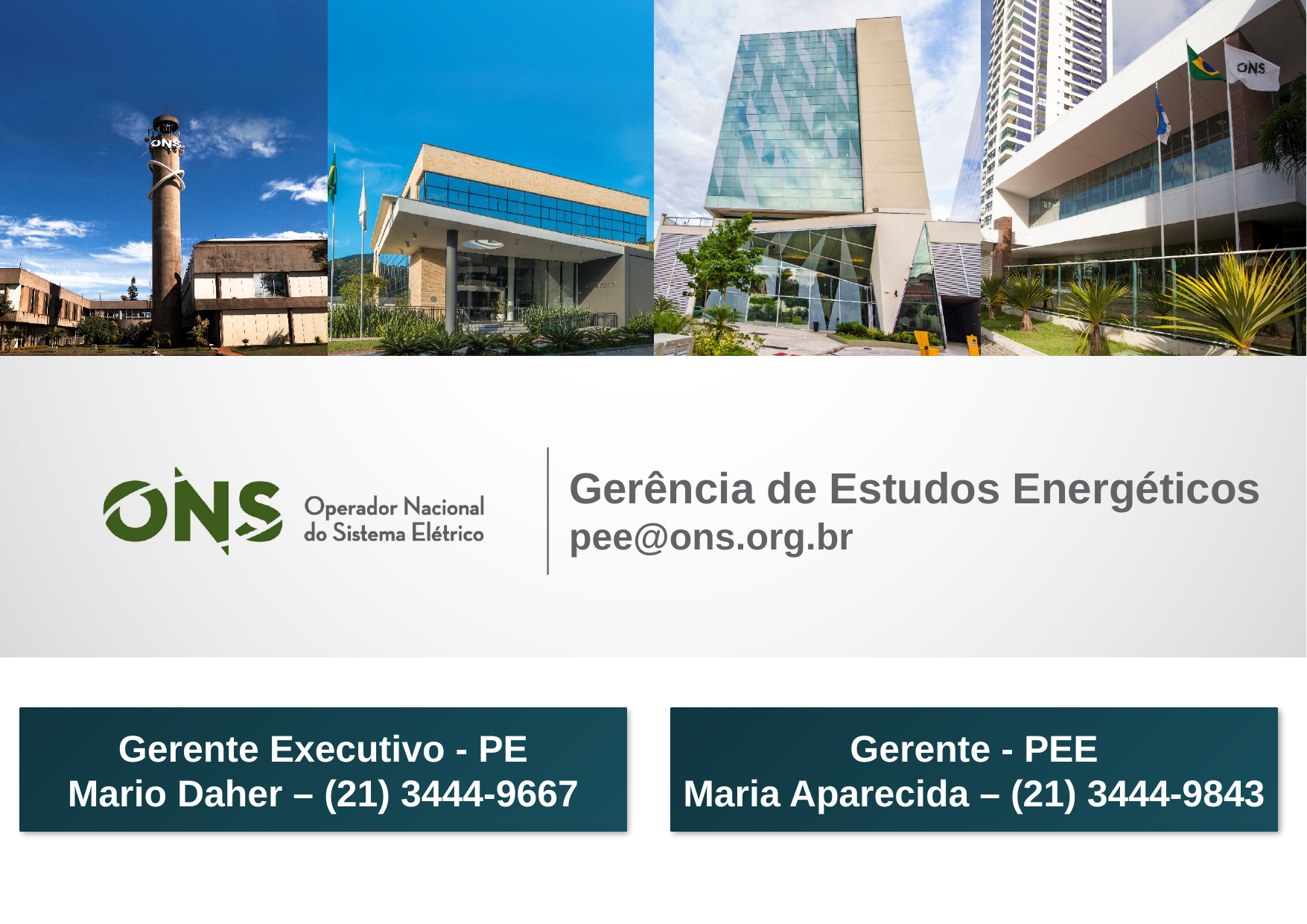

# Gerência de Estudos Energéticos pee@ons.org.br
Gerente Executivo - PE
Mario Daher – (21) 3444-9667
Gerente - PEE
Maria Aparecida – (21) 3444-9843